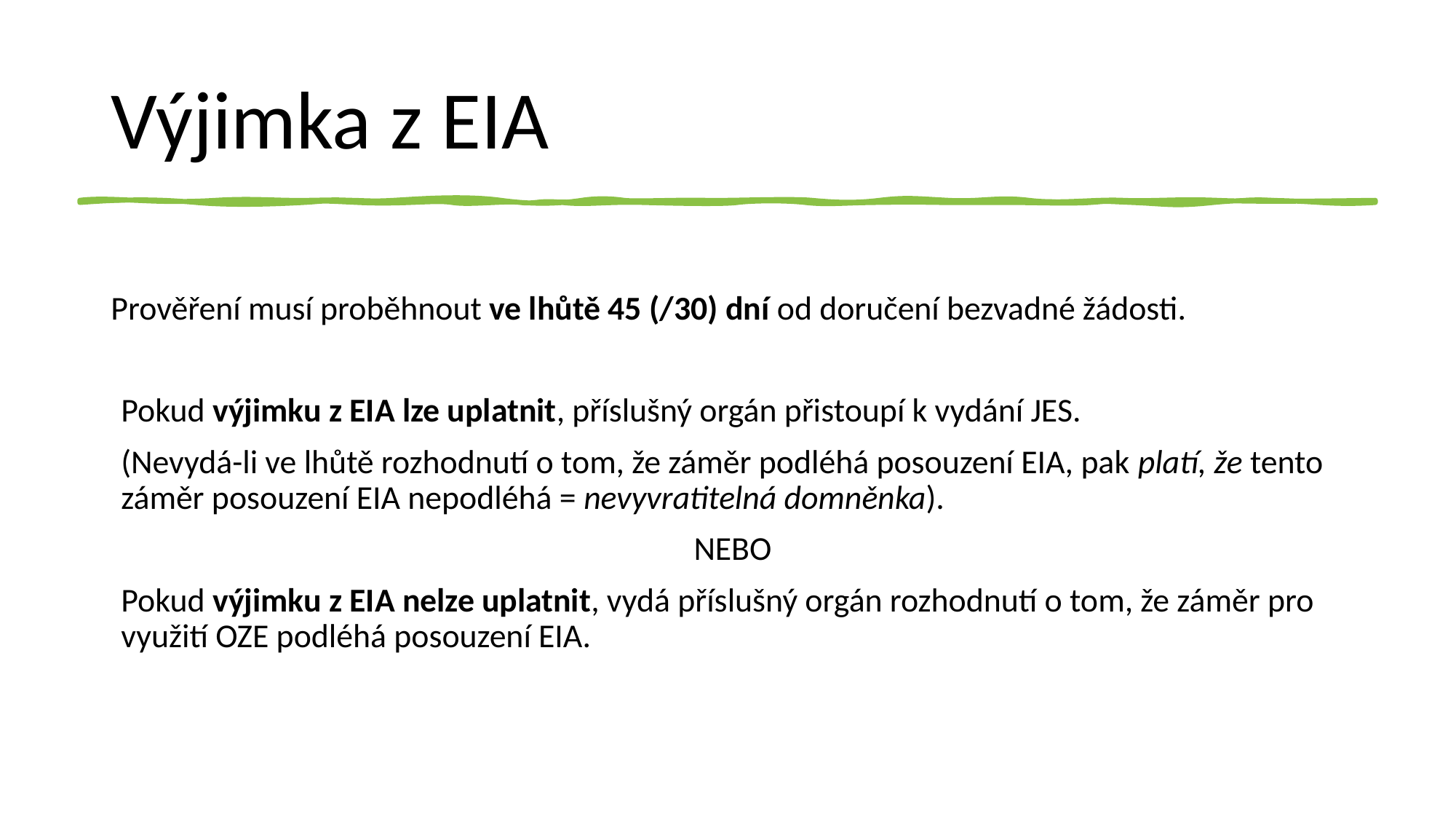

# Výjimka z EIA

Prověření musí proběhnout ve lhůtě 45 (/30) dní od doručení bezvadné žádosti.

Pokud výjimku z EIA lze uplatnit, příslušný orgán přistoupí k vydání JES.
(Nevydá-li ve lhůtě rozhodnutí o tom, že záměr podléhá posouzení EIA, pak platí, že tento záměr posouzení EIA nepodléhá = nevyvratitelná domněnka).
NEBO
Pokud výjimku z EIA nelze uplatnit, vydá příslušný orgán rozhodnutí o tom, že záměr pro využití OZE podléhá posouzení EIA.